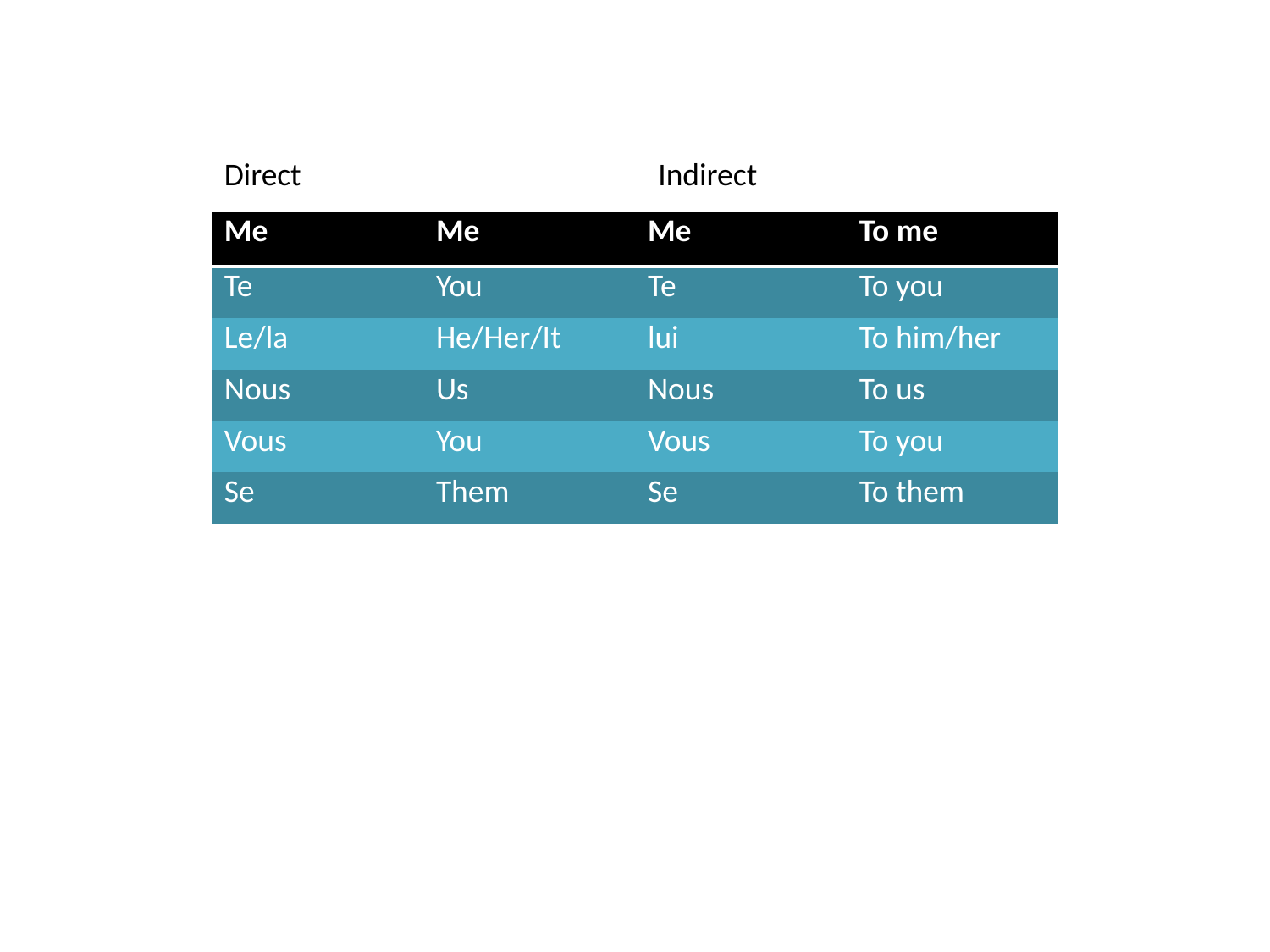

Direct
Indirect
| Me | Me | Me | To me |
| --- | --- | --- | --- |
| Te | You | Te | To you |
| Le/la | He/Her/It | lui | To him/her |
| Nous | Us | Nous | To us |
| Vous | You | Vous | To you |
| Se | Them | Se | To them |